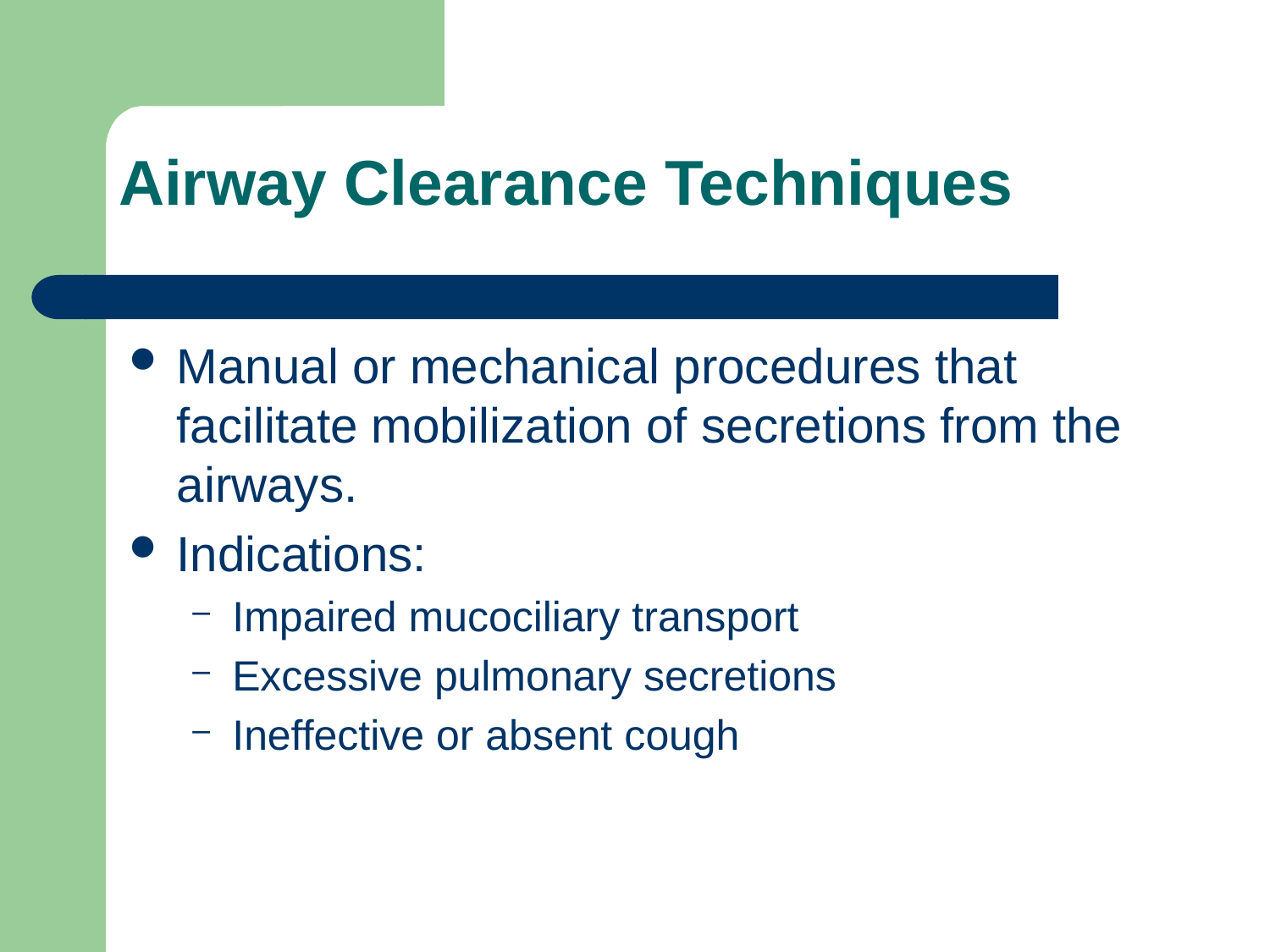

Airway Clearance Techniques
Manual or mechanical procedures that facilitate mobilization of secretions from the airways.
Indications:
Impaired mucociliary transport
Excessive pulmonary secretions
Ineffective or absent cough